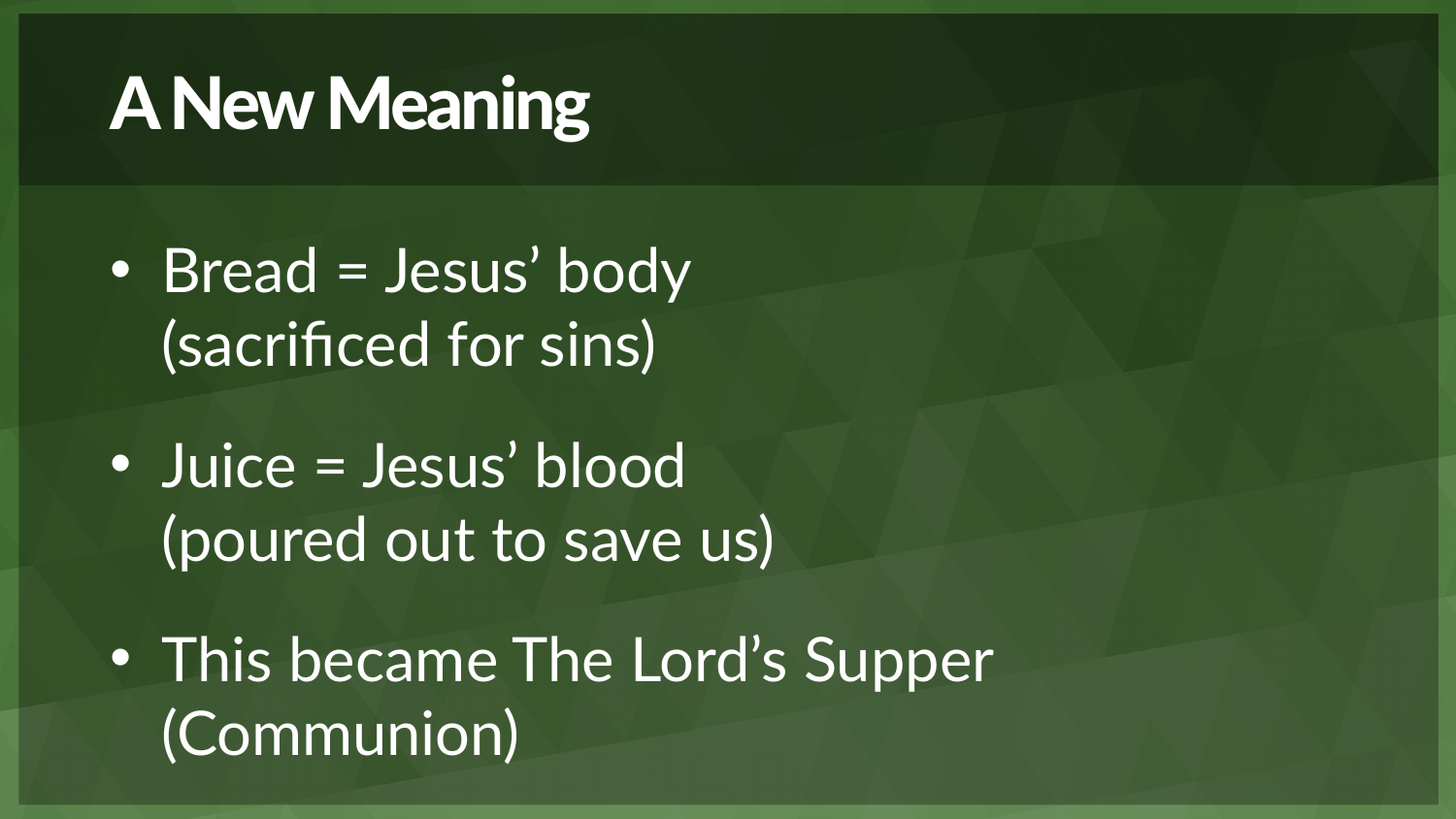

# A New Meaning
Bread = Jesus’ body
(sacrificed for sins)
Juice = Jesus’ blood
(poured out to save us)
This became The Lord’s Supper
(Communion)